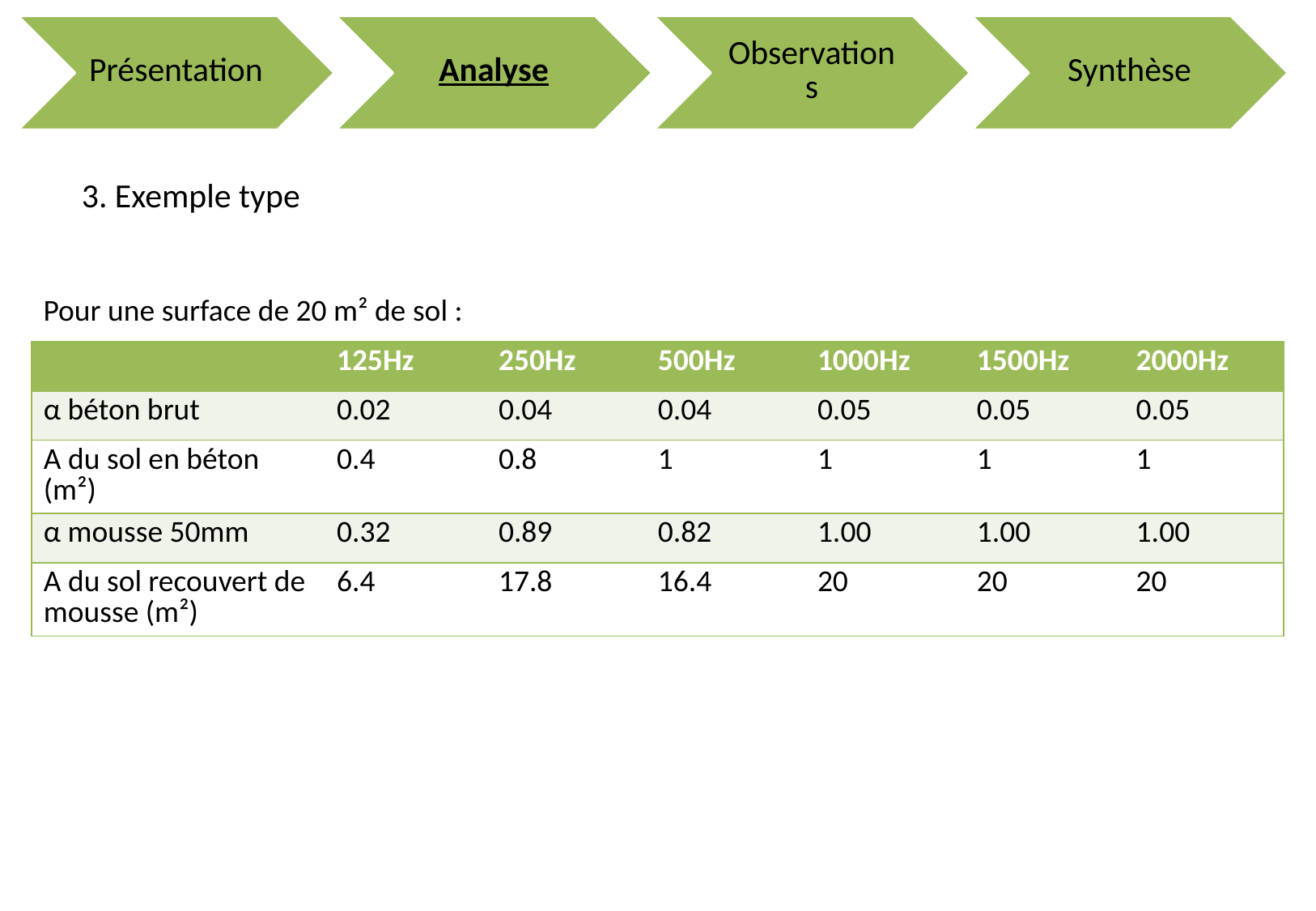

Présentation
Observations
Synthèse
Analyse
# 3. Exemple type
Pour une surface de 20 m² de sol :
|  | 125Hz | 250Hz | 500Hz | 1000Hz | 1500Hz | 2000Hz |
| --- | --- | --- | --- | --- | --- | --- |
| α béton brut | 0.02 | 0.04 | 0.04 | 0.05 | 0.05 | 0.05 |
| A du sol en béton (m²) | 0.4 | 0.8 | 1 | 1 | 1 | 1 |
| α mousse 50mm | 0.32 | 0.89 | 0.82 | 1.00 | 1.00 | 1.00 |
| A du sol recouvert de mousse (m²) | 6.4 | 17.8 | 16.4 | 20 | 20 | 20 |